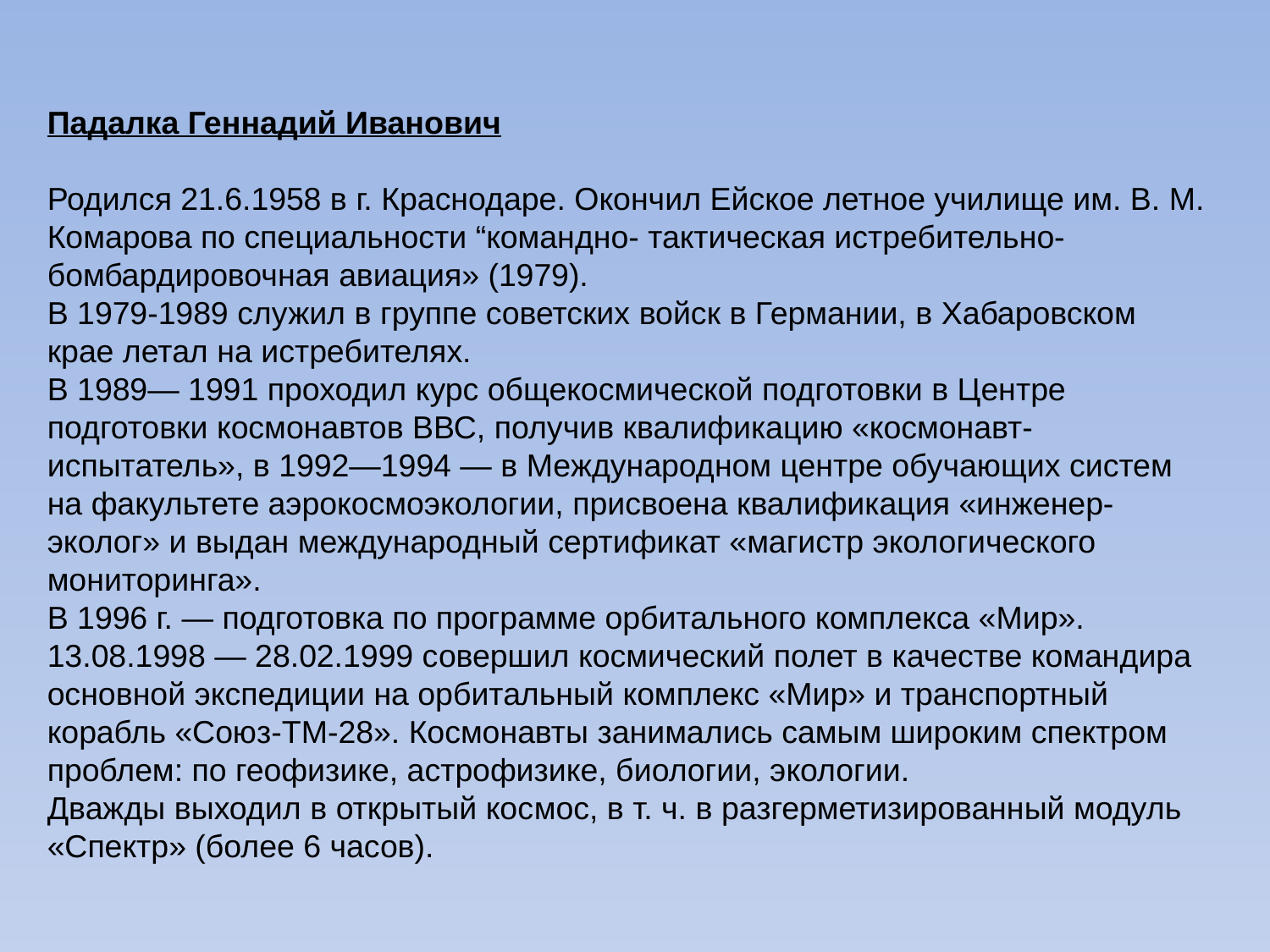

Падалка Геннадий Иванович
Родился 21.6.1958 в г. Краснодаре. Окончил Ейское летное училище им. В. М. Комарова по специальности “командно- тактическая истребительно-бомбардировочная авиация» (1979).
В 1979-1989 служил в группе советских войск в Германии, в Хабаровском крае летал на истребителях.
В 1989— 1991 проходил курс общекосмической подготовки в Центре подготовки космонавтов ВВС, получив квалификацию «космонавт-испытатель», в 1992—1994 — в Международном центре обучающих систем на факультете аэрокосмоэкологии, присвоена квалификация «инженер-эколог» и выдан международный сертификат «магистр экологического мониторинга».
В 1996 г. — подготовка по программе орбитального комплекса «Мир».
13.08.1998 — 28.02.1999 совершил космический полет в качестве командиpa основной экспедиции на орбитальный комплекс «Мир» и транспортный корабль «Союз-ТМ-28». Космонавты занимались самым широким спектром проблем: по геофизике, астрофизике, биологии, экологии.
Дважды выходил в открытый кос­мос, в т. ч. в разгерметизированный модуль «Спектр» (более 6 часов).